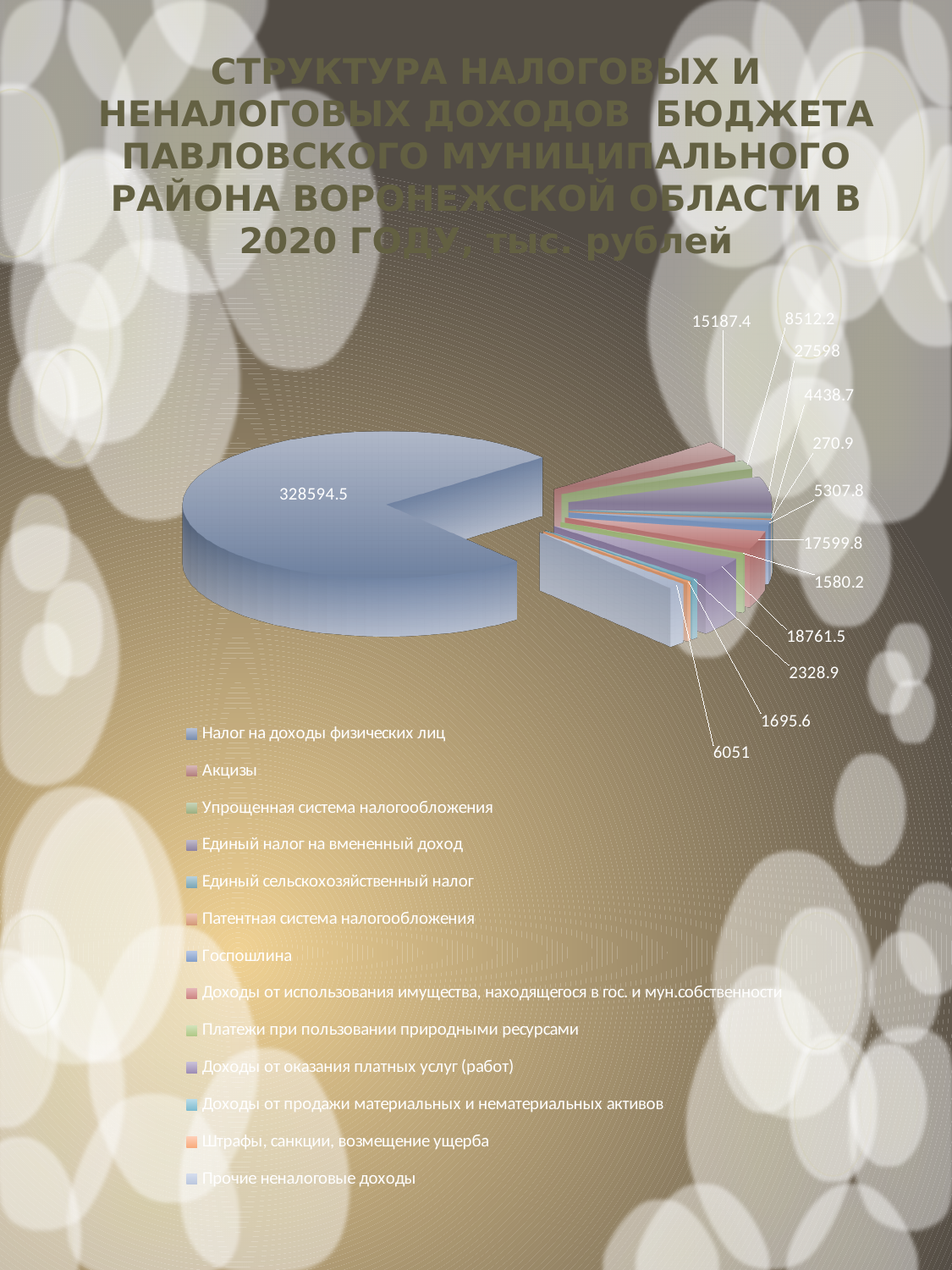

# СТРУКТУРА НАЛОГОВЫХ И НЕНАЛОГОВЫХ ДОХОДОВ  БЮДЖЕТА ПАВЛОВСКОГО МУНИЦИПАЛЬНОГО РАЙОНА ВОРОНЕЖСКОЙ ОБЛАСТИ В 2020 ГОДУ, тыс. рублей

[unsupported chart]

[unsupported chart]